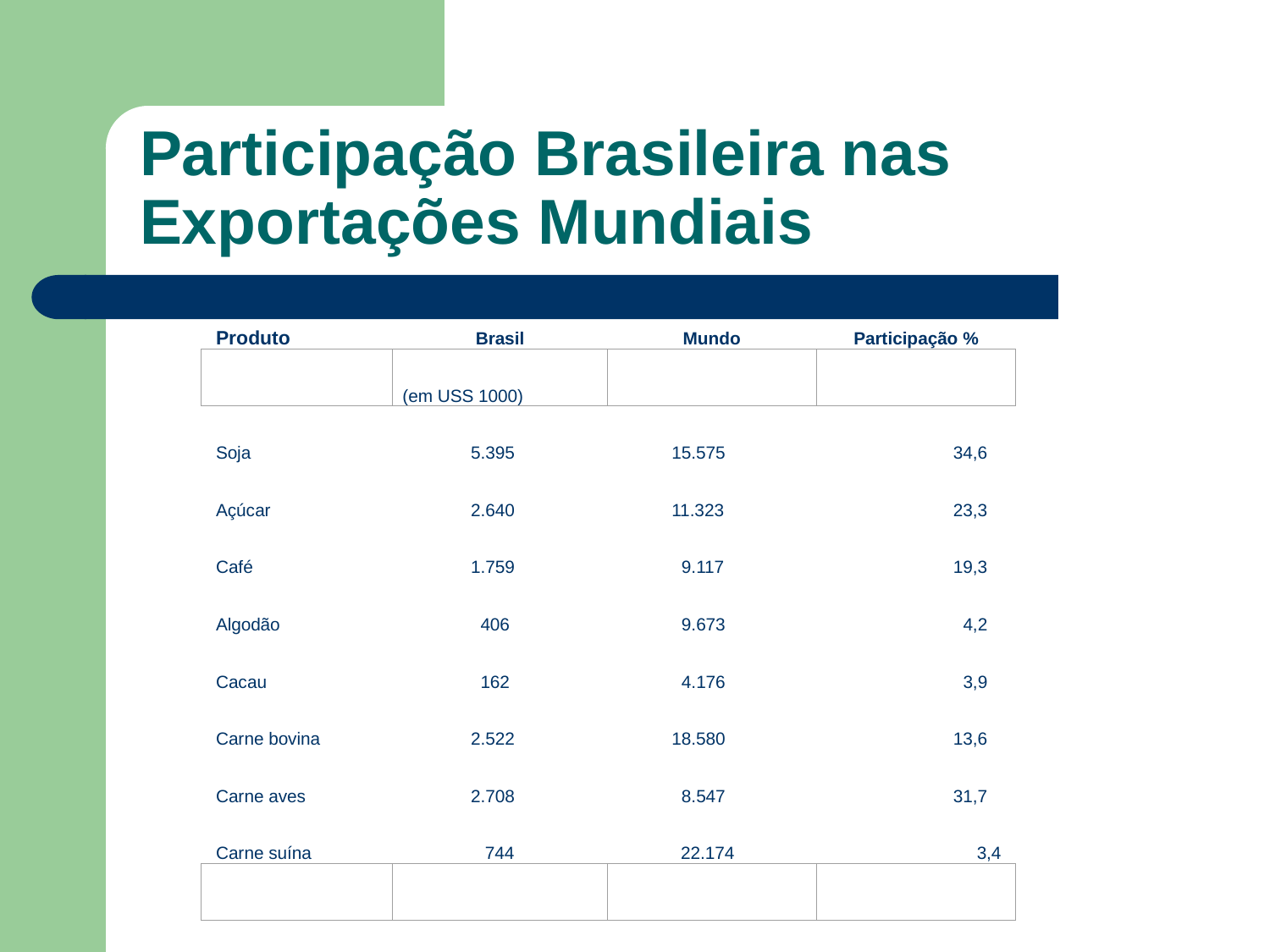

# Participação Brasileira nas Exportações Mundiais

Produto

Brasil

Mundo

Participação %

(em USS 1000)

Soja

              5.395

            15.575

34,6

Açúcar

              2.640

            11.323

23,3

Café

              1.759

              9.117

19,3

Algodão

                406

              9.673

4,2

Cacau

                162

              4.176

3,9

Carne bovina

              2.522

            18.580

13,6

Carne aves

              2.708

              8.547

31,7

Carne suína

                744

            22.174

3,4